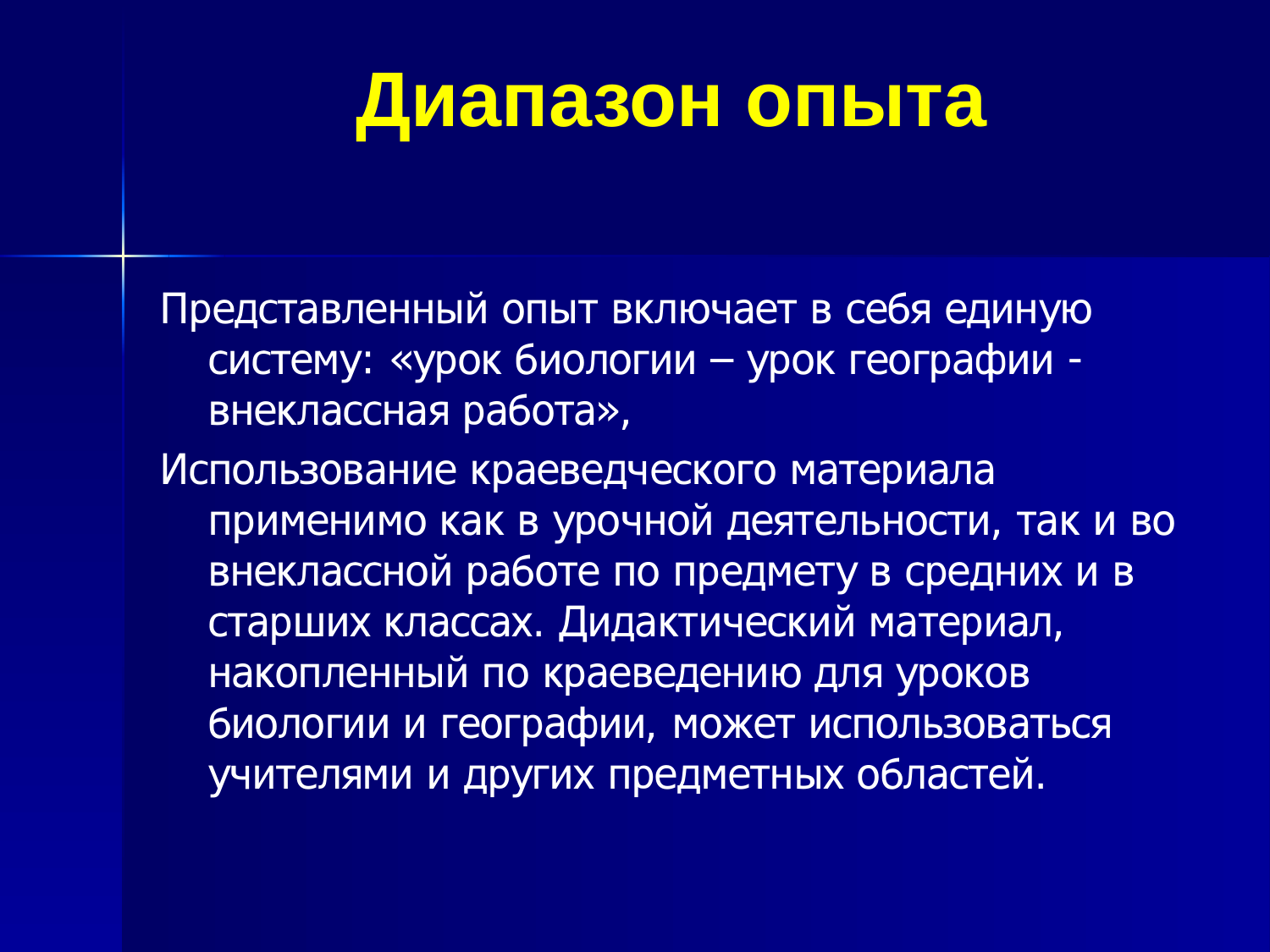

# Диапазон опыта
Представленный опыт включает в себя единую систему: «урок биологии – урок географии - внеклассная работа»,
Использование краеведческого материала применимо как в урочной деятельности, так и во внеклассной работе по предмету в средних и в старших классах. Дидактический материал, накопленный по краеведению для уроков биологии и географии, может использоваться  учителями и других предметных областей.